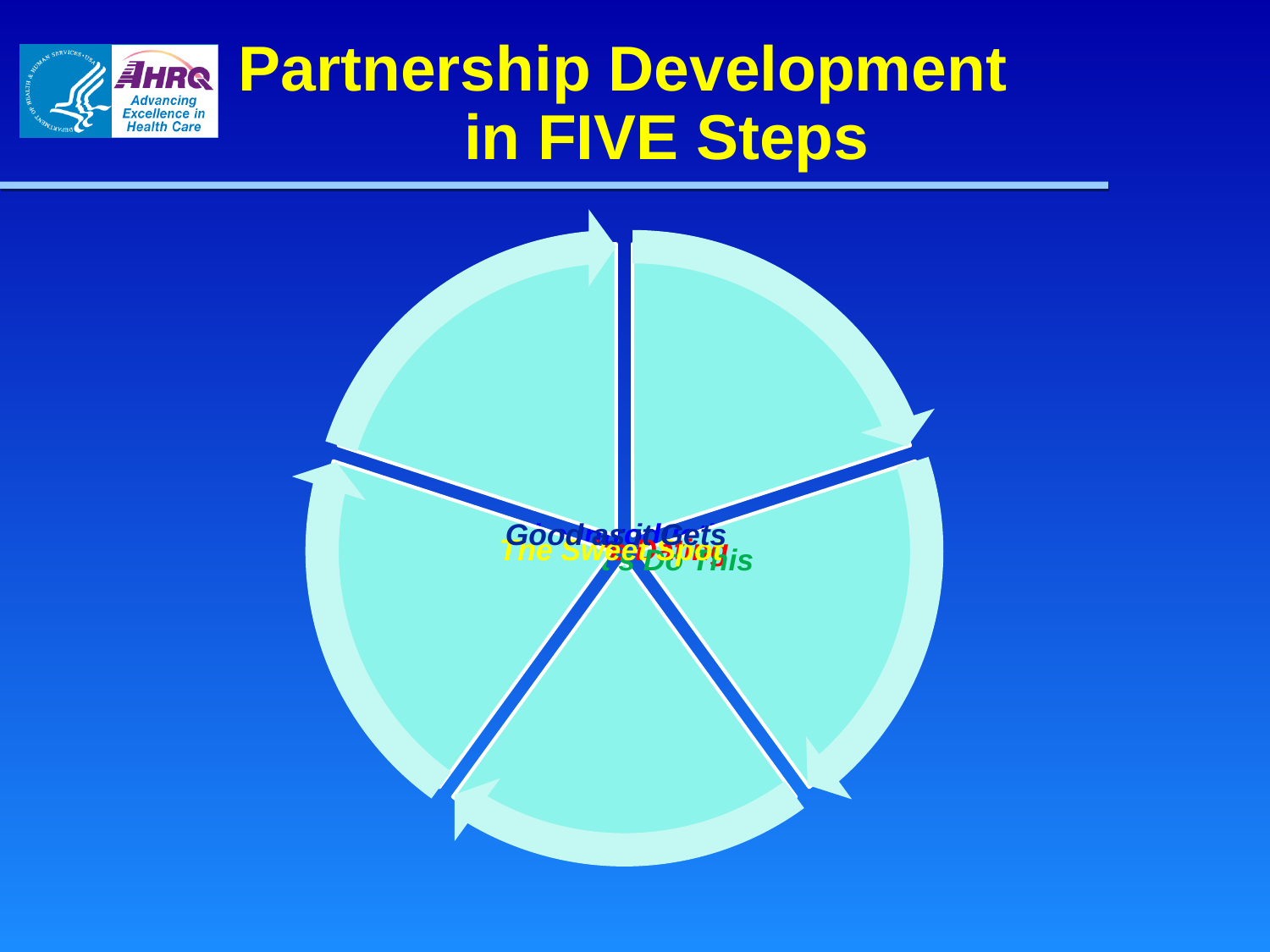

# Partnership Development      in FIVE Steps
The Introduction
We’re Dating
Yes! Let’s Do This
The Sweet Spot
Good as it Gets